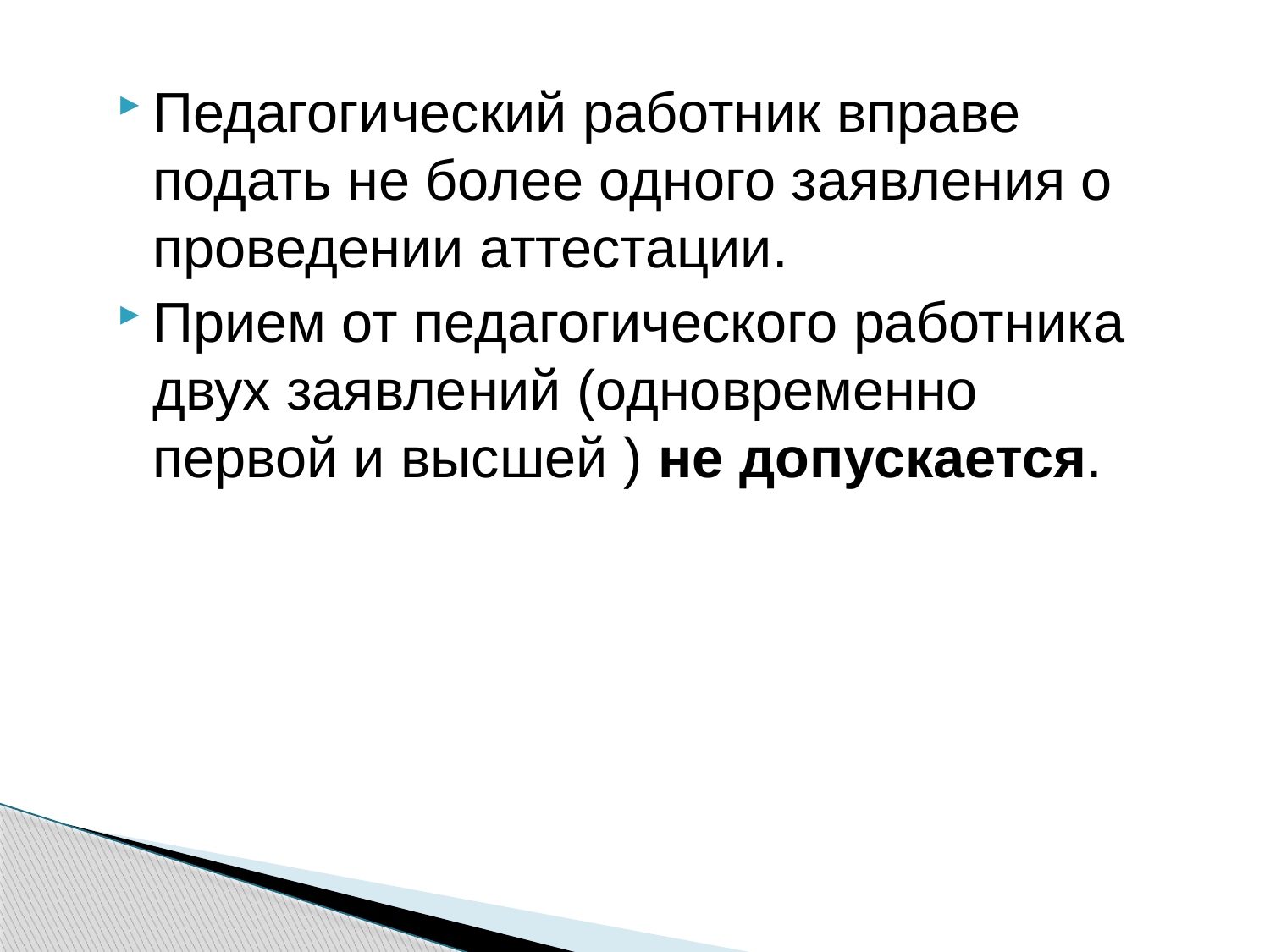

Педагогический работник вправе подать не более одного заявления о проведении аттестации.
Прием от педагогического работника двух заявлений (одновременно первой и высшей ) не допускается.